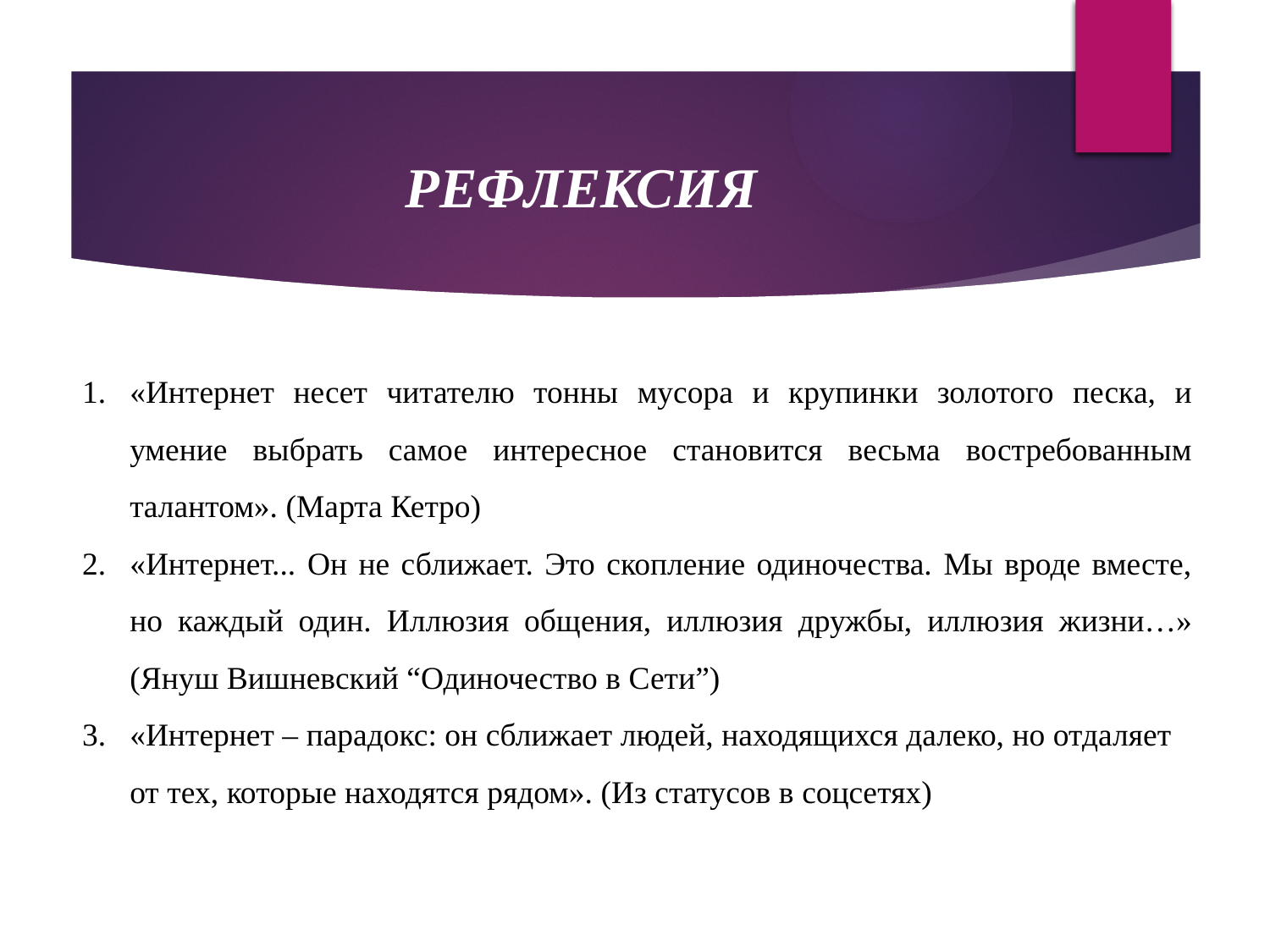

РЕФЛЕКСИЯ
«Интернет несет читателю тонны мусора и крупинки золотого песка, и умение выбрать самое интересное становится весьма востребованным талантом». (Марта Кетро)
«Интернет... Он не сближает. Это скопление одиночества. Мы вроде вместе, но каждый один. Иллюзия общения, иллюзия дружбы, иллюзия жизни…» (Януш Вишневский “Одиночество в Сети”)
«Интернет – парадокс: он сближает людей, находящихся далеко, но отдаляет от тех, которые находятся рядом». (Из статусов в соцсетях)